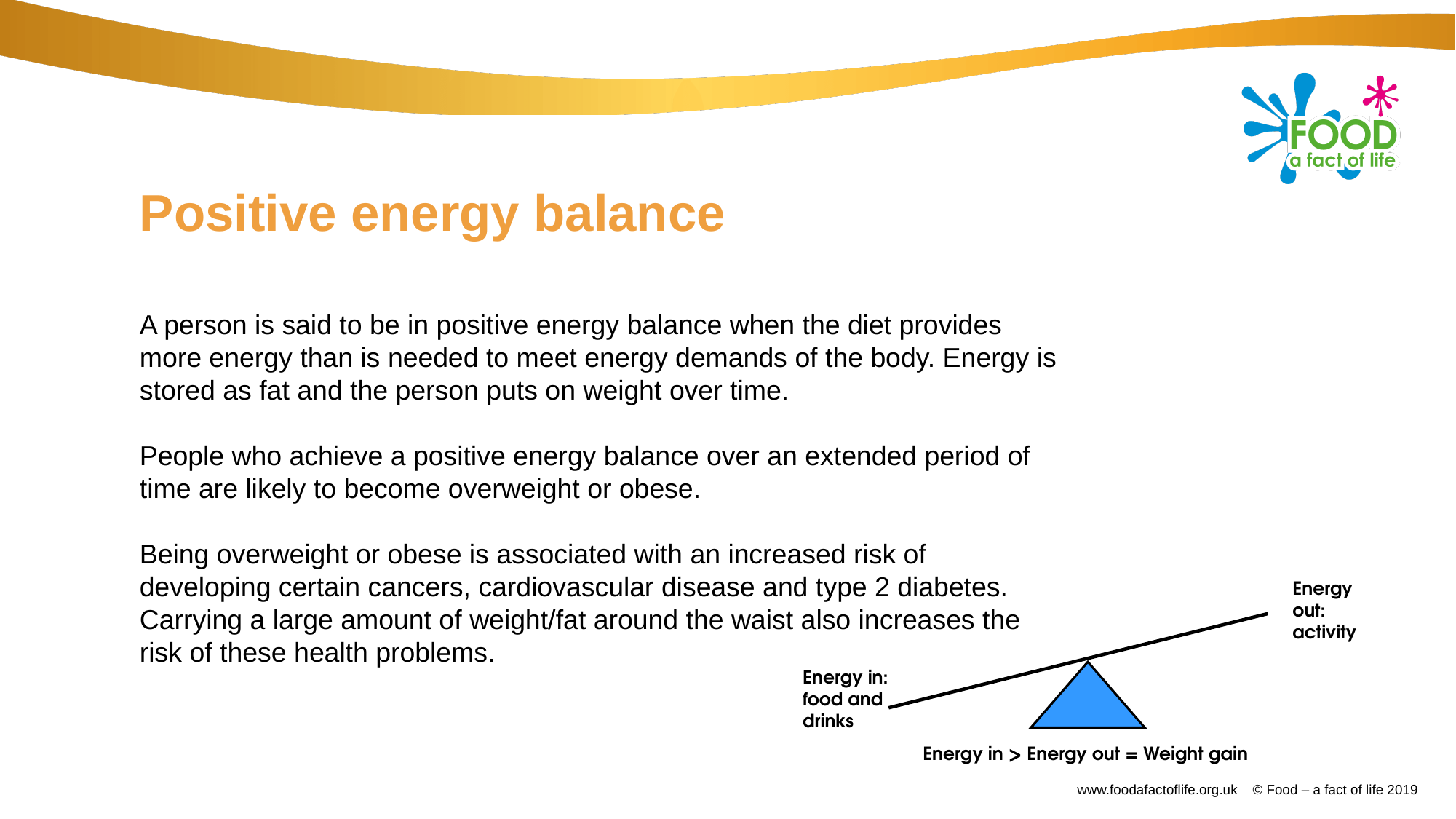

# Positive energy balance
A person is said to be in positive energy balance when the diet provides more energy than is needed to meet energy demands of the body. Energy is stored as fat and the person puts on weight over time.

People who achieve a positive energy balance over an extended period of time are likely to become overweight or obese.

Being overweight or obese is associated with an increased risk of developing certain cancers, cardiovascular disease and type 2 diabetes.
Carrying a large amount of weight/fat around the waist also increases the risk of these health problems.

Energy out: activity

Energy in: food and drinks

Energy in > Energy out = Weight gain